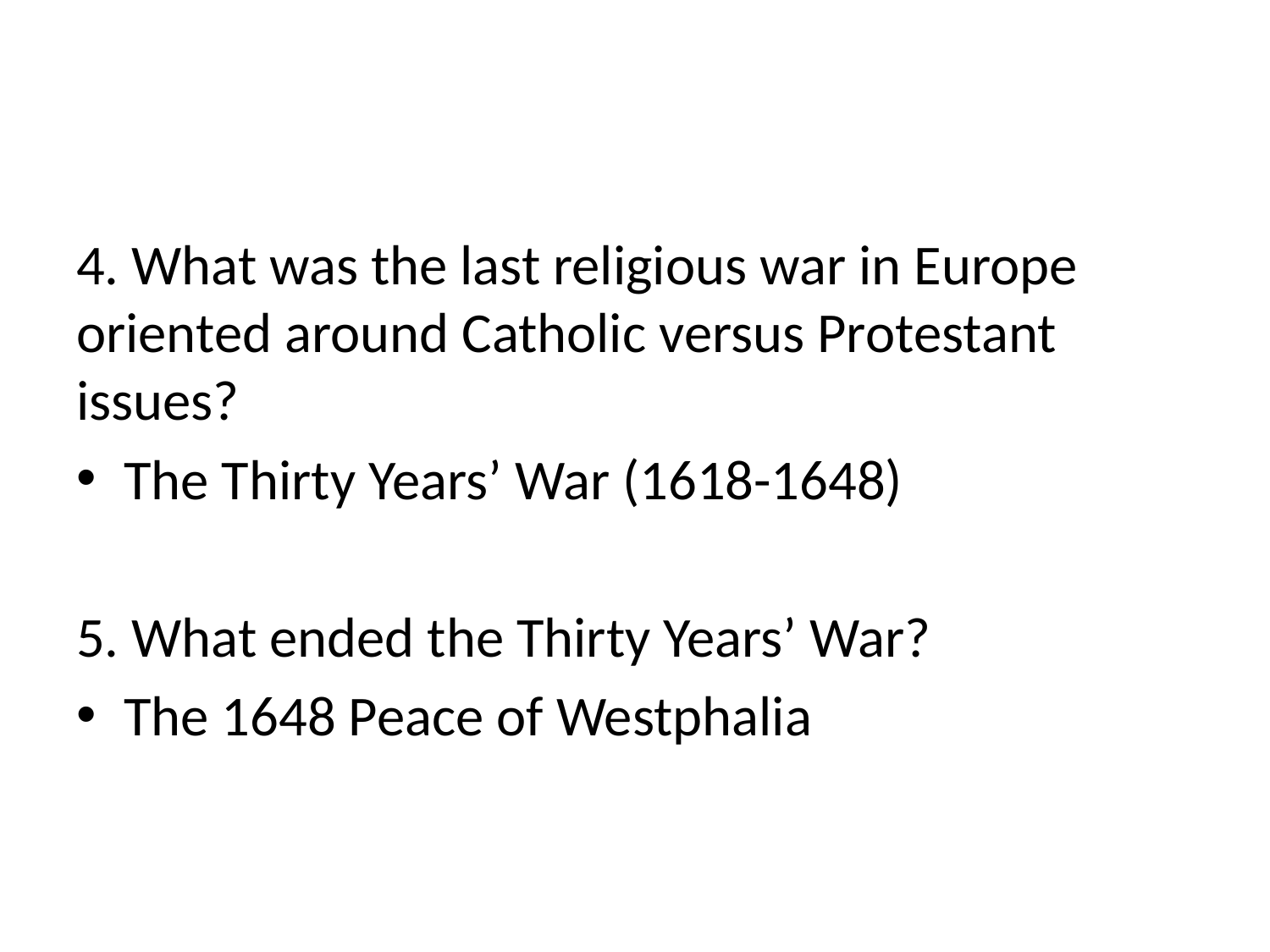

#
4. What was the last religious war in Europe oriented around Catholic versus Protestant issues?
The Thirty Years’ War (1618-1648)

5. What ended the Thirty Years’ War?
The 1648 Peace of Westphalia